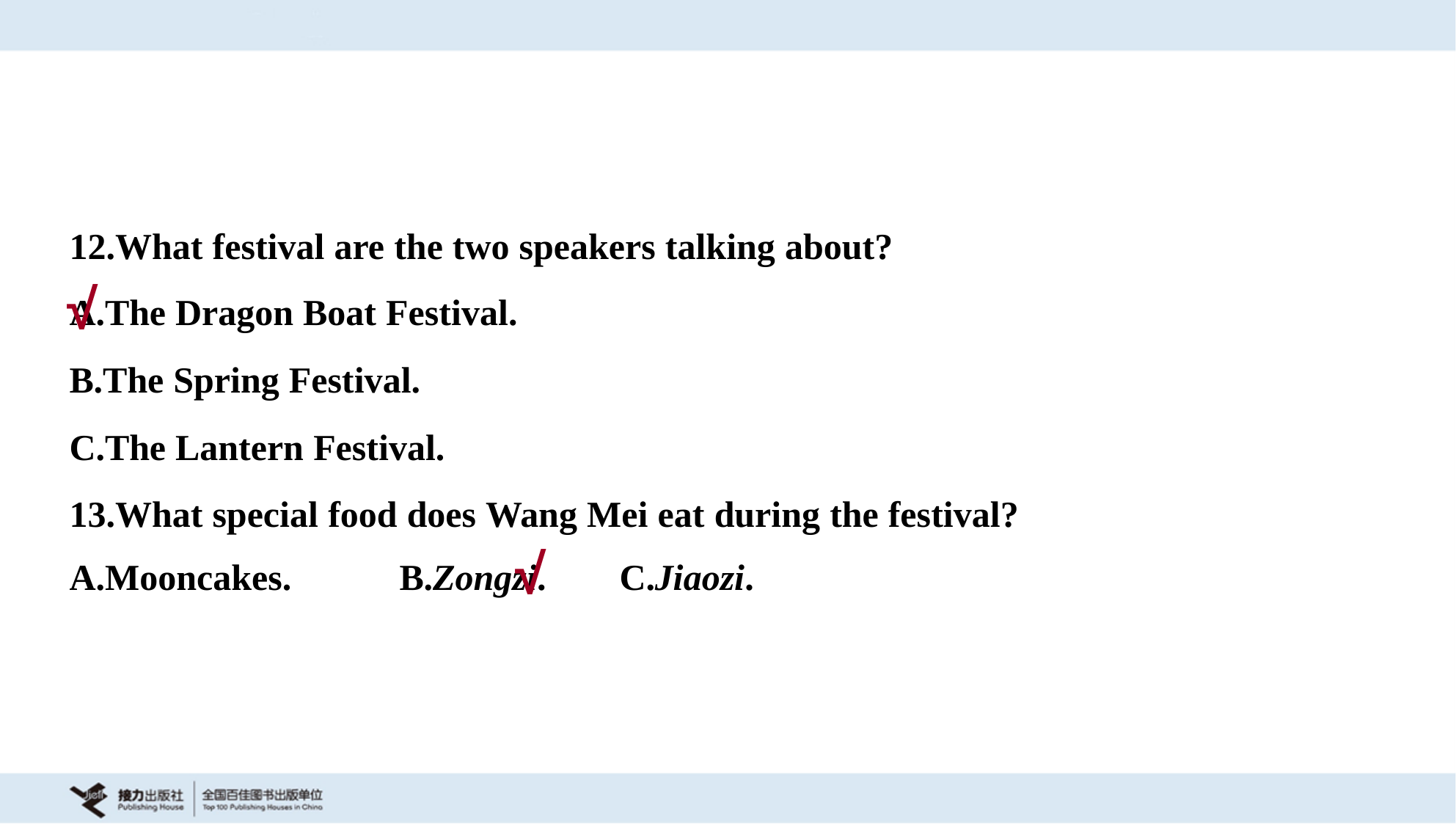

12.What festival are the two speakers talking about?
A.The Dragon Boat Festival.
B.The Spring Festival.
C.The Lantern Festival.
√
13.What special food does Wang Mei eat during the festival?
A.Mooncakes.	B.Zongzi.	C.Jiaozi.
√